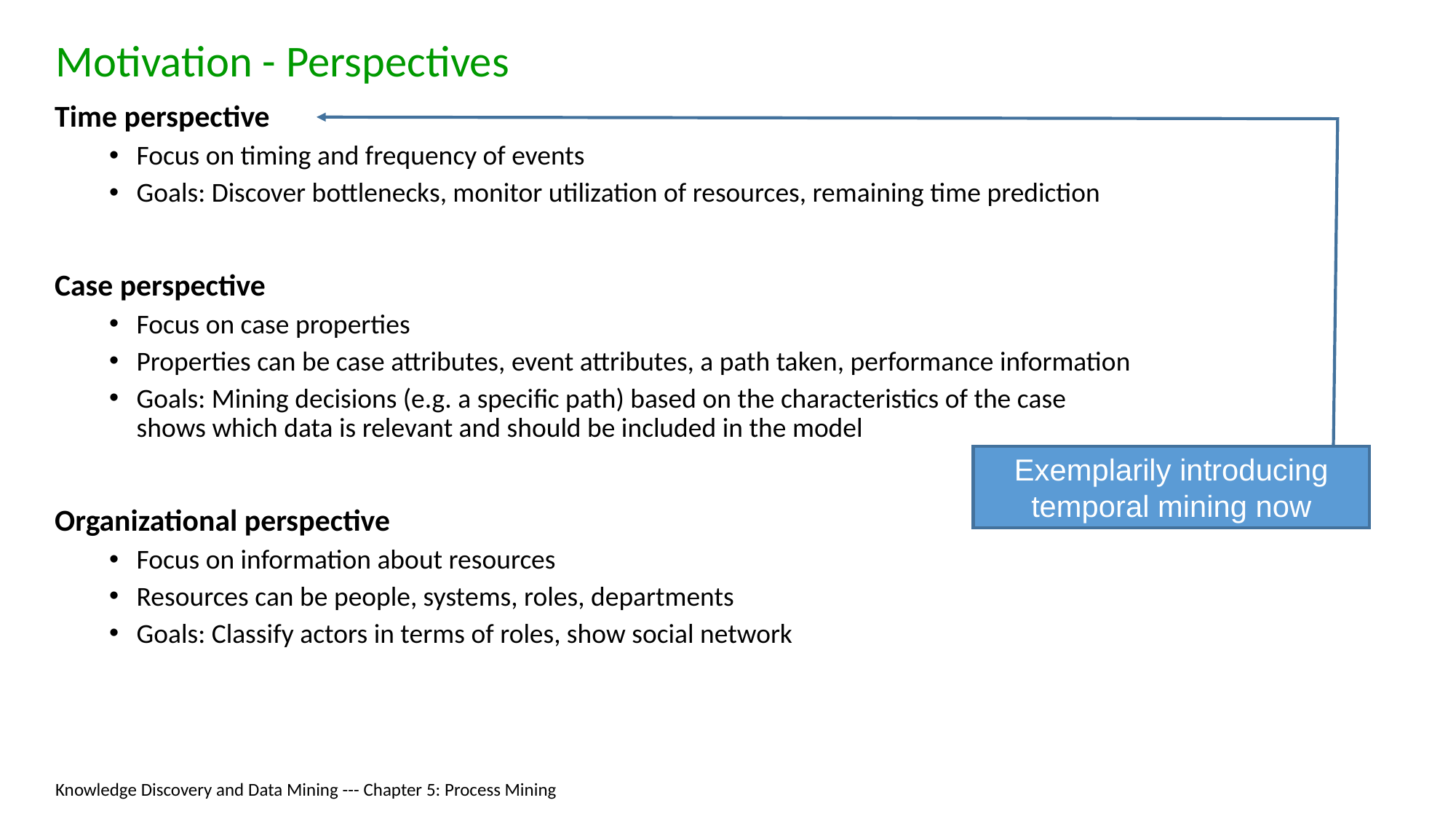

# Motivation - Perspectives
Time perspective
Focus on timing and frequency of events
Goals: Discover bottlenecks, monitor utilization of resources, remaining time prediction

Case perspective
Focus on case properties
Properties can be case attributes, event attributes, a path taken, performance information
Goals: Mining decisions (e.g. a specific path) based on the characteristics of the case
shows which data is relevant and should be included in the model

Organizational perspective
Focus on information about resources
Resources can be people, systems, roles, departments
Goals: Classify actors in terms of roles, show social network
Exemplarily introducing temporal mining now
Knowledge Discovery and Data Mining --- Chapter 5: Process Mining
123